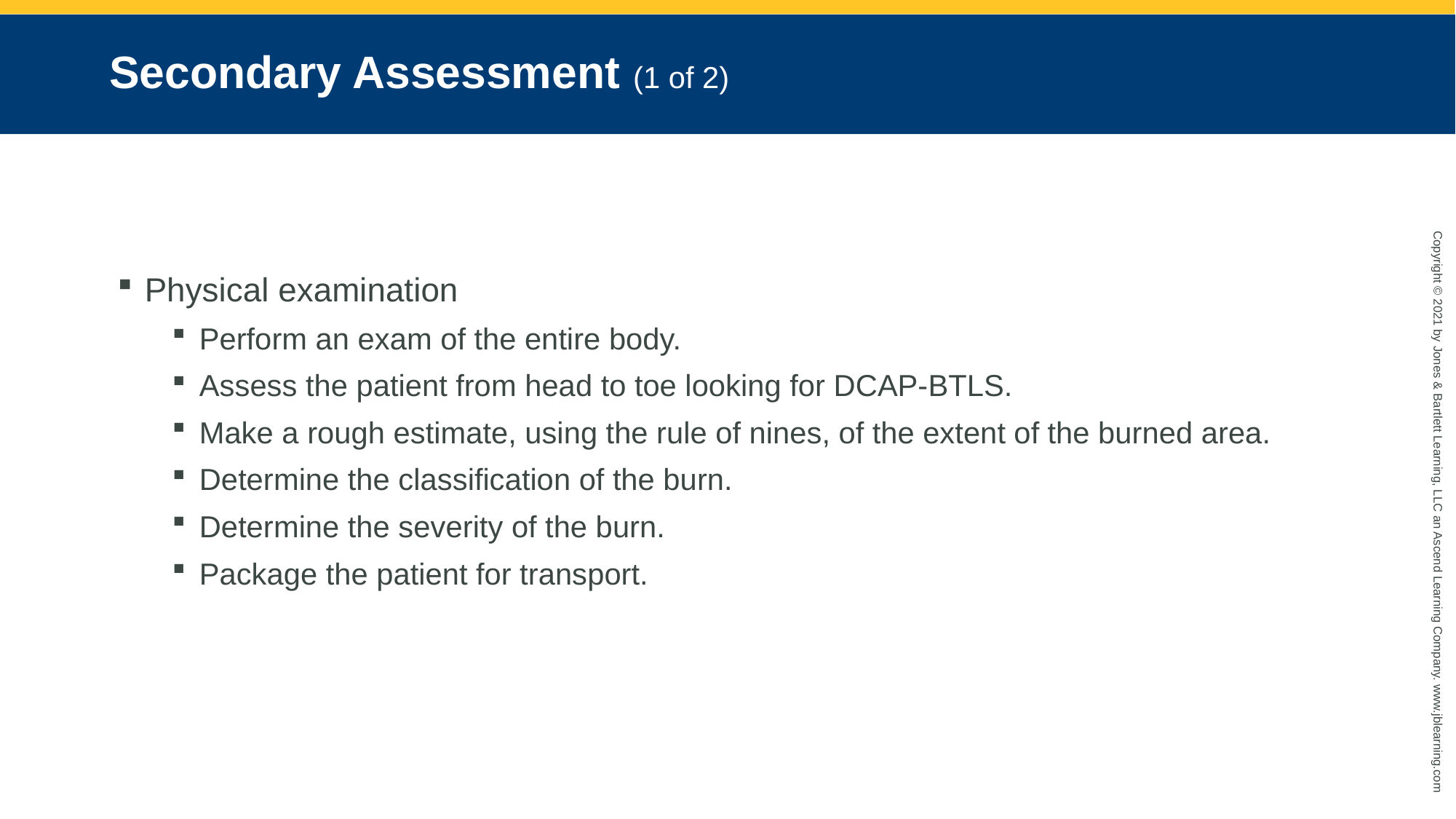

# Secondary Assessment (1 of 2)
Physical examination
Perform an exam of the entire body.
Assess the patient from head to toe looking for DCAP-BTLS.
Make a rough estimate, using the rule of nines, of the extent of the burned area.
Determine the classification of the burn.
Determine the severity of the burn.
Package the patient for transport.